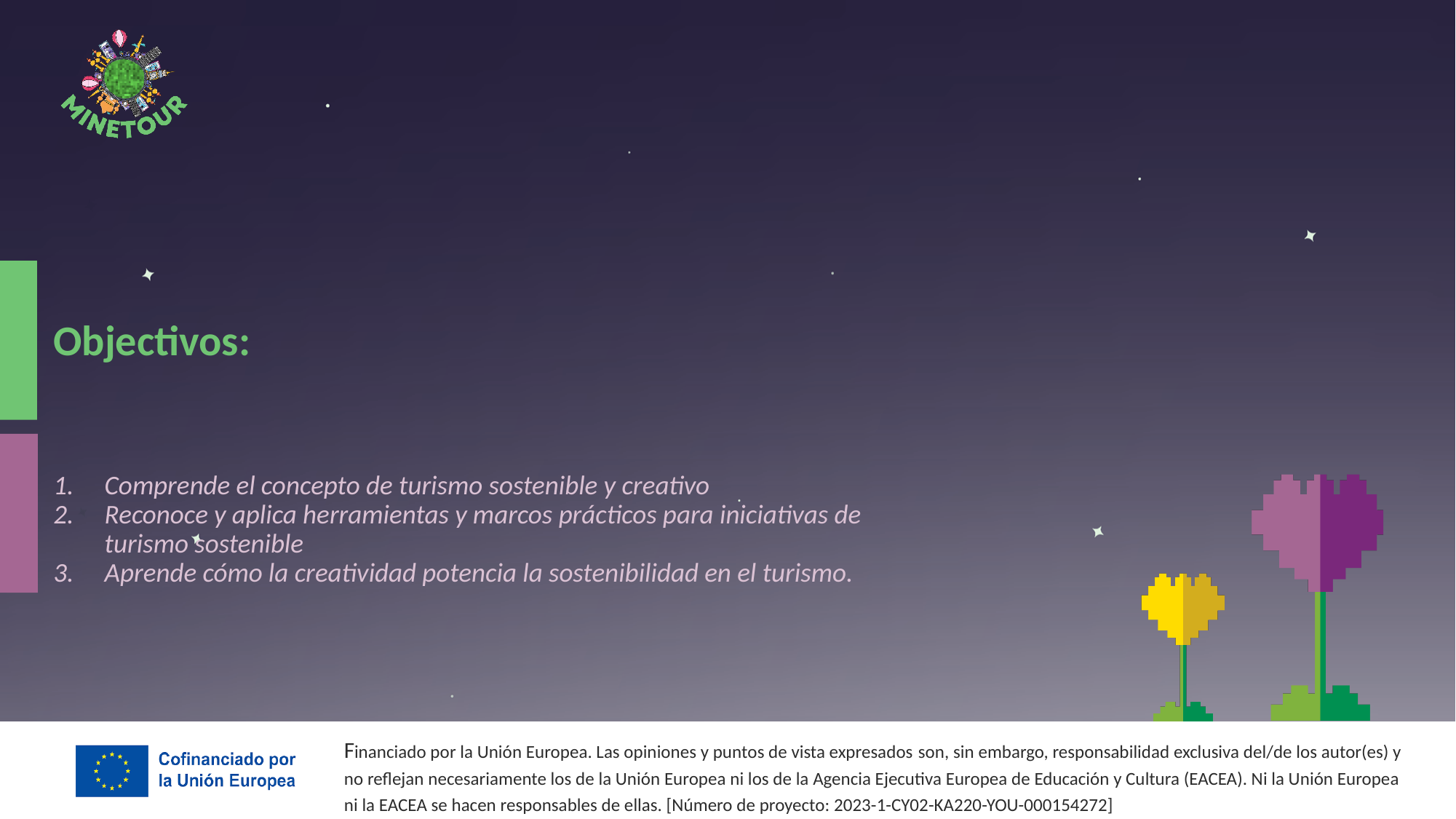

# Objectivos:
Comprende el concepto de turismo sostenible y creativo
Reconoce y aplica herramientas y marcos prácticos para iniciativas de turismo sostenible
Aprende cómo la creatividad potencia la sostenibilidad en el turismo.
Financiado por la Unión Europea. Las opiniones y puntos de vista expresados ​​son, sin embargo, responsabilidad exclusiva del/de los autor(es) y no reflejan necesariamente los de la Unión Europea ni los de la Agencia Ejecutiva Europea de Educación y Cultura (EACEA). Ni la Unión Europea ni la EACEA se hacen responsables de ellas. [Número de proyecto: 2023-1-CY02-KA220-YOU-000154272]